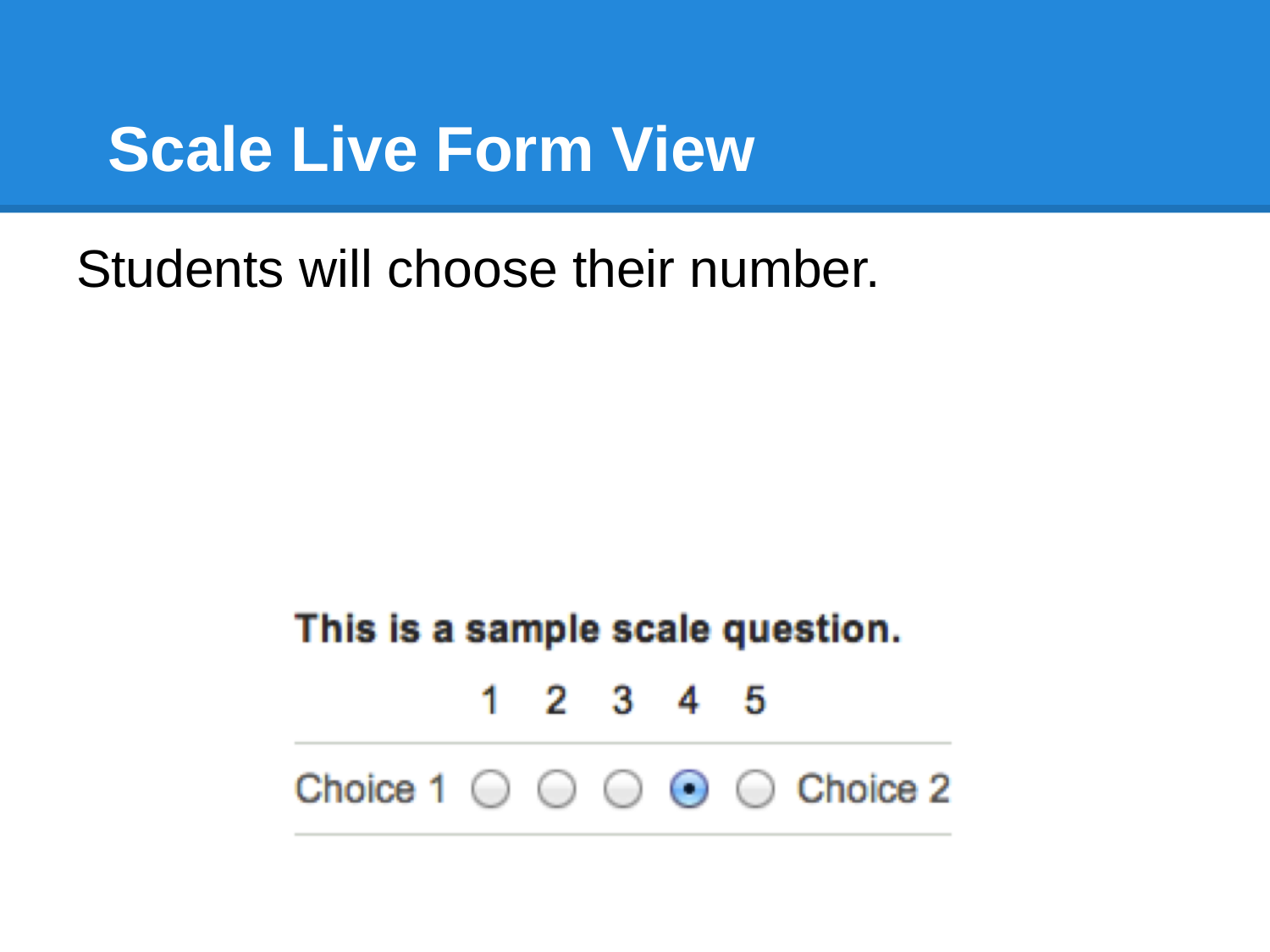

# Scale Live Form View
Students will choose their number.